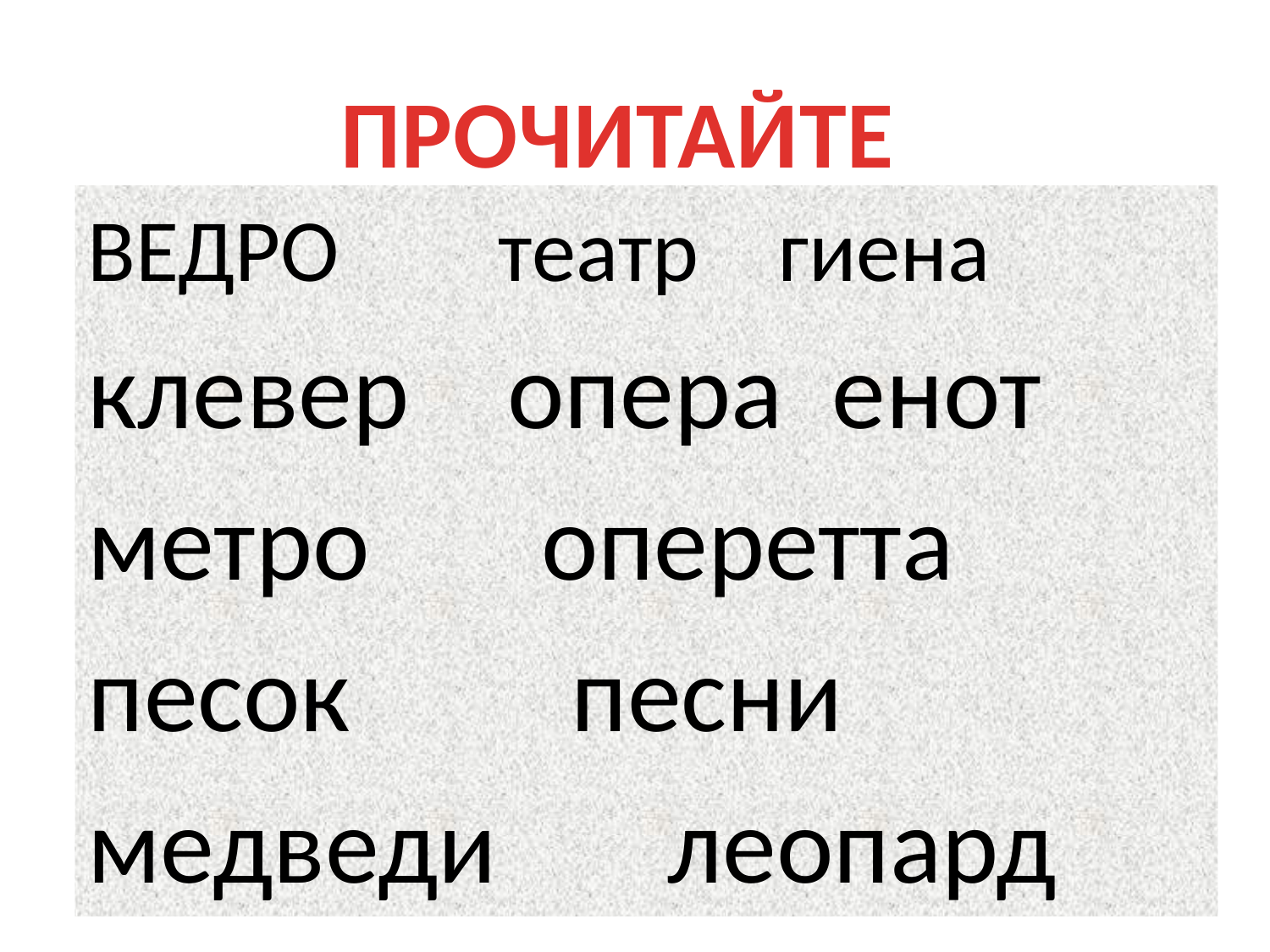

#
ПРОЧИТАЙТЕ
ВЕДРО        театр    гиена
клевер    опера  енот
метро       оперетта
песок         песни
медведи       леопард